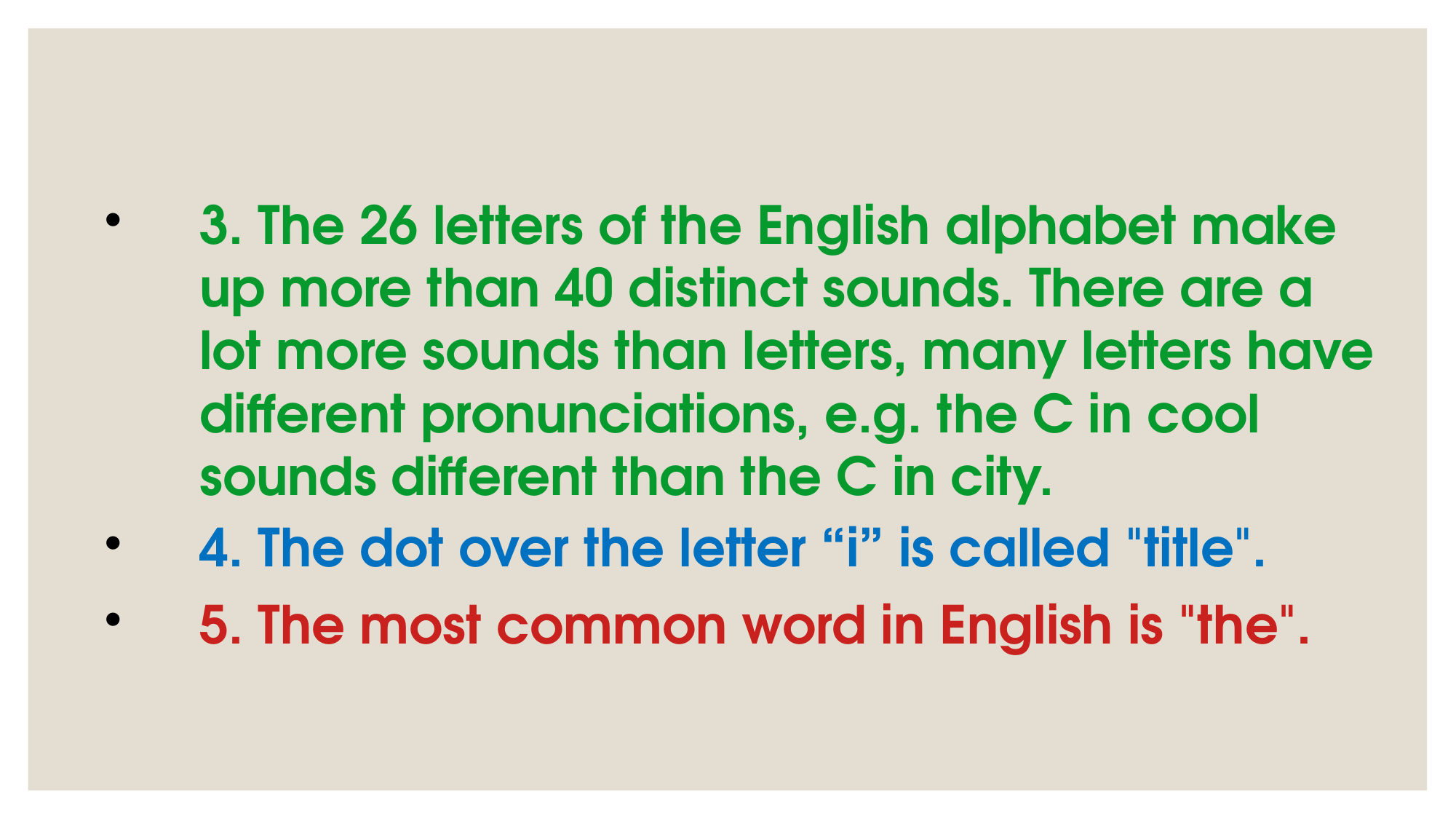

3. The 26 letters of the English alphabet make up more than 40 distinct sounds. There are a lot more sounds than letters, many letters have different pronunciations, e.g. the C in cool sounds different than the C in city.
4. The dot over the letter “i” is called "title".
5. The most common word in English is "the".